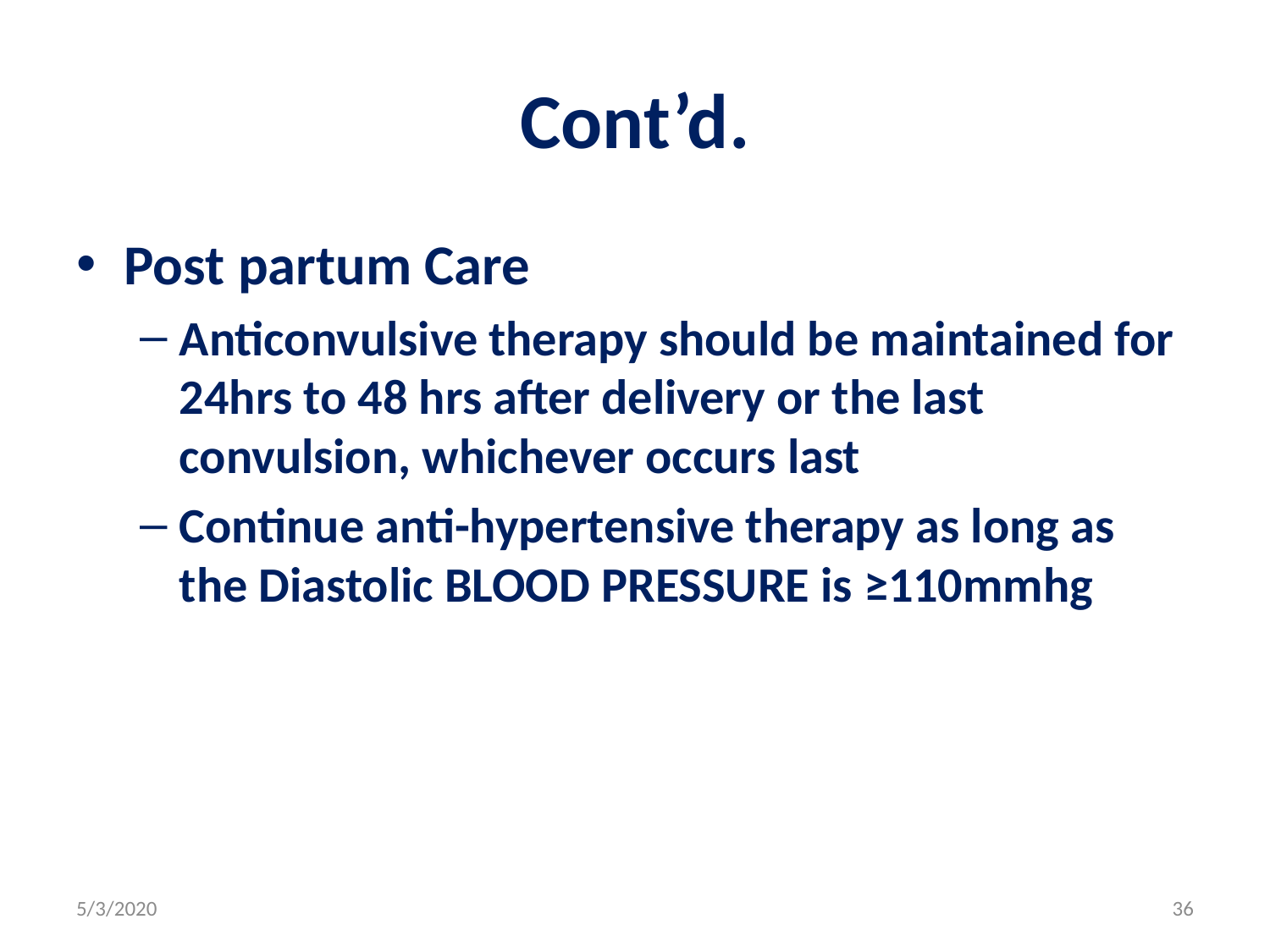

# Cont’d.
Post partum Care
Anticonvulsive therapy should be maintained for 24hrs to 48 hrs after delivery or the last convulsion, whichever occurs last
Continue anti-hypertensive therapy as long as the Diastolic BLOOD PRESSURE is ≥110mmhg

5/3/2020
36